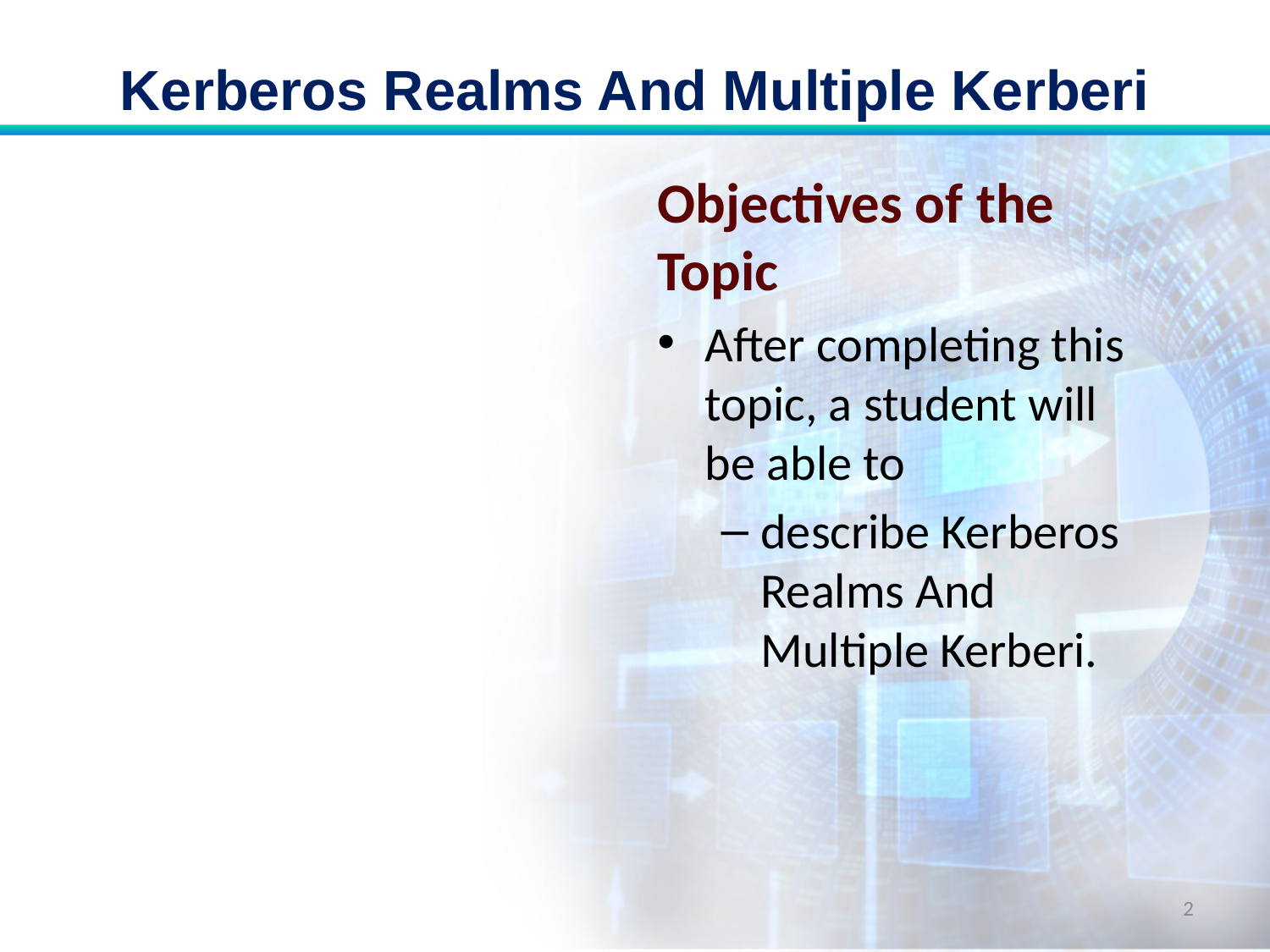

# Kerberos Realms And Multiple Kerberi
Objectives of the Topic
After completing this topic, a student will be able to
describe Kerberos Realms And Multiple Kerberi.
2